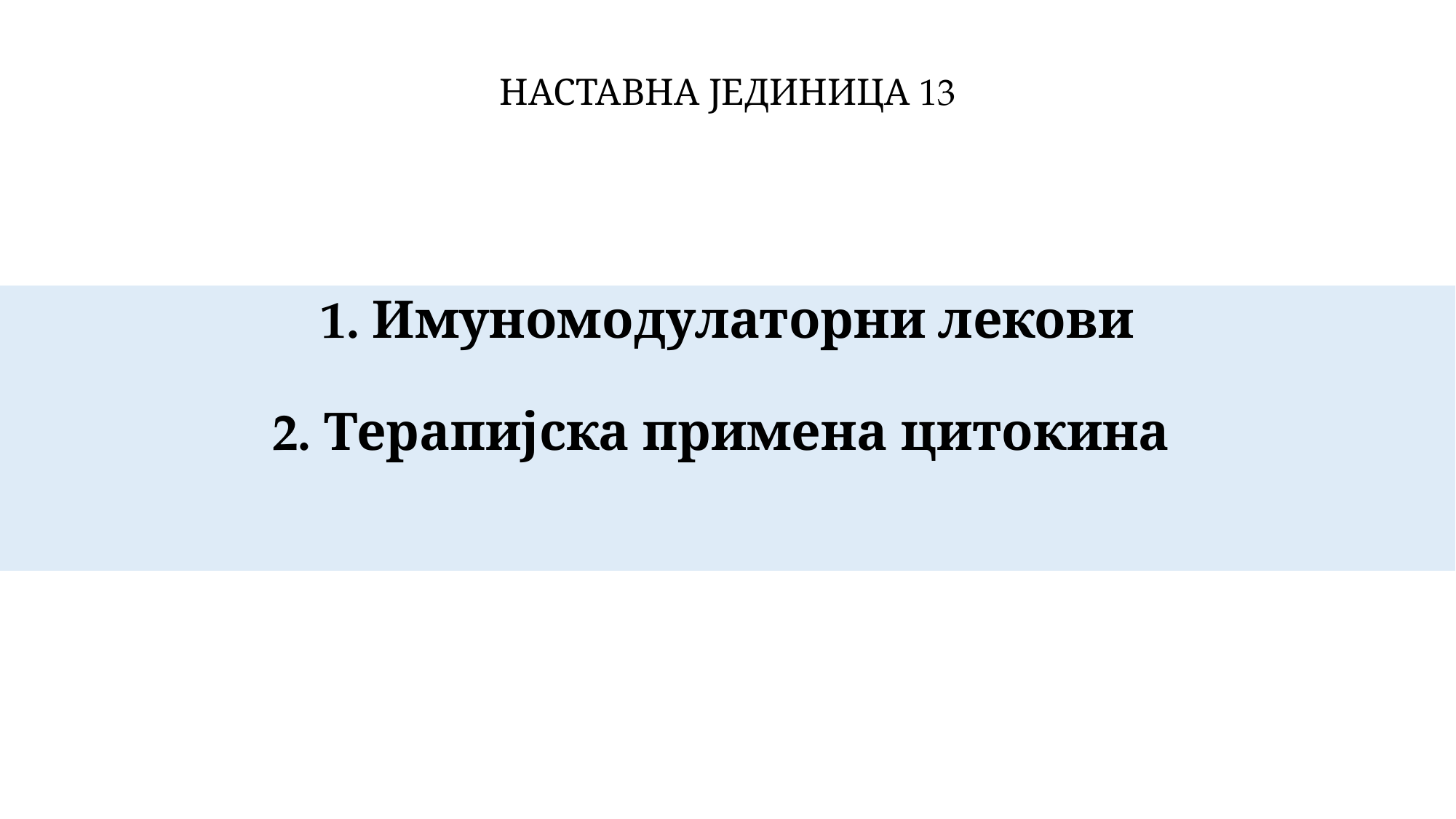

НАСТАВНА ЈЕДИНИЦА 13
# 1. Имуномодулаторни лекови 2. Терапијска примена цитокина